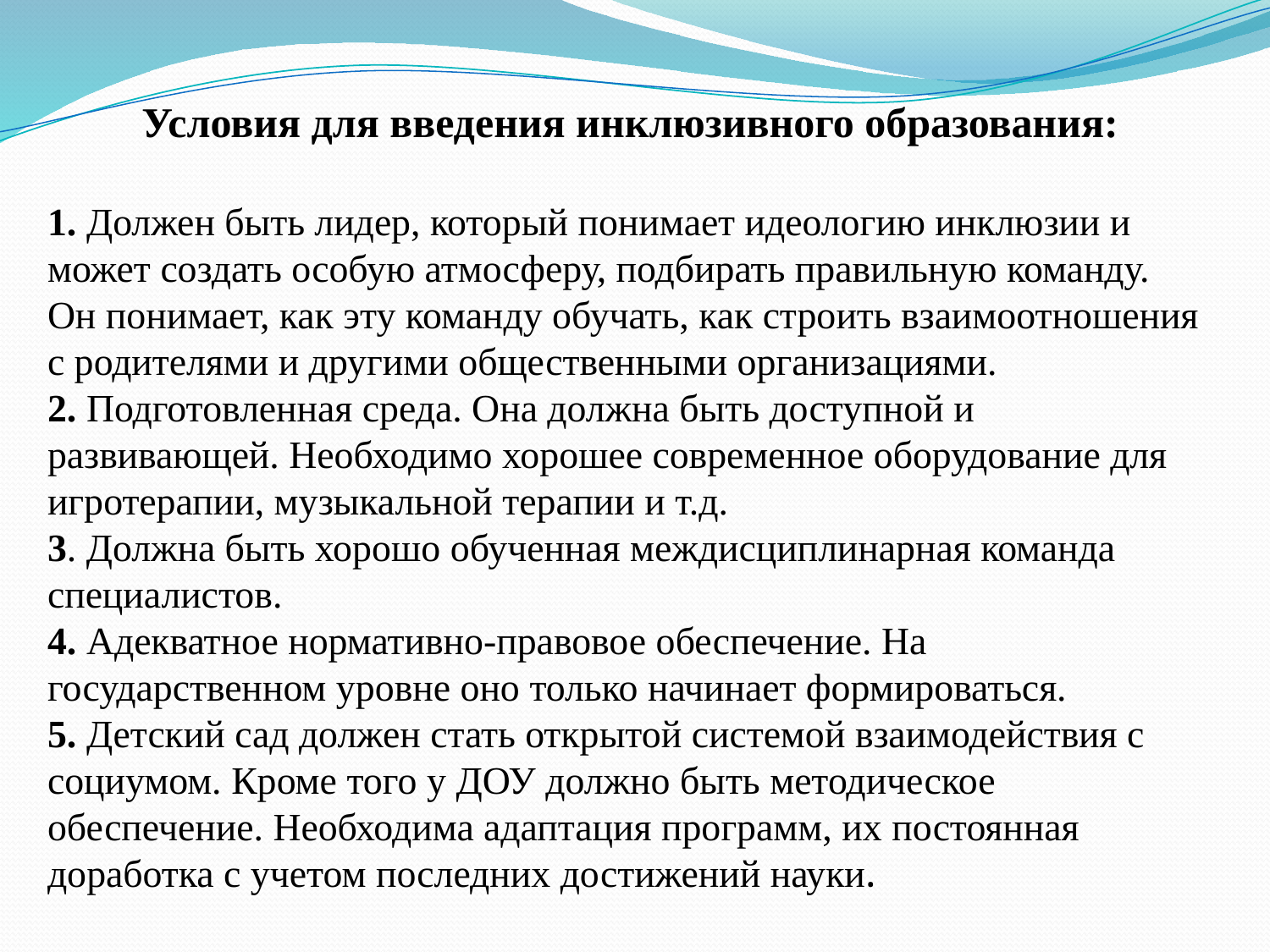

Условия для введения инклюзивного образования:

1. Должен быть лидер, который понимает идеологию инклюзии и может создать особую атмосферу, подбирать правильную команду.
Он понимает, как эту команду обучать, как строить взаимоотношения с родителями и другими общественными организациями.
2. Подготовленная среда. Она должна быть доступной и развивающей. Необходимо хорошее современное оборудование для игротерапии, музыкальной терапии и т.д.
3. Должна быть хорошо обученная междисциплинарная команда специалистов.
4. Адекватное нормативно-правовое обеспечение. На государственном уровне оно только начинает формироваться.
5. Детский сад должен стать открытой системой взаимодействия с социумом. Кроме того у ДОУ должно быть методическое обеспечение. Необходима адаптация программ, их постоянная доработка с учетом последних достижений науки.